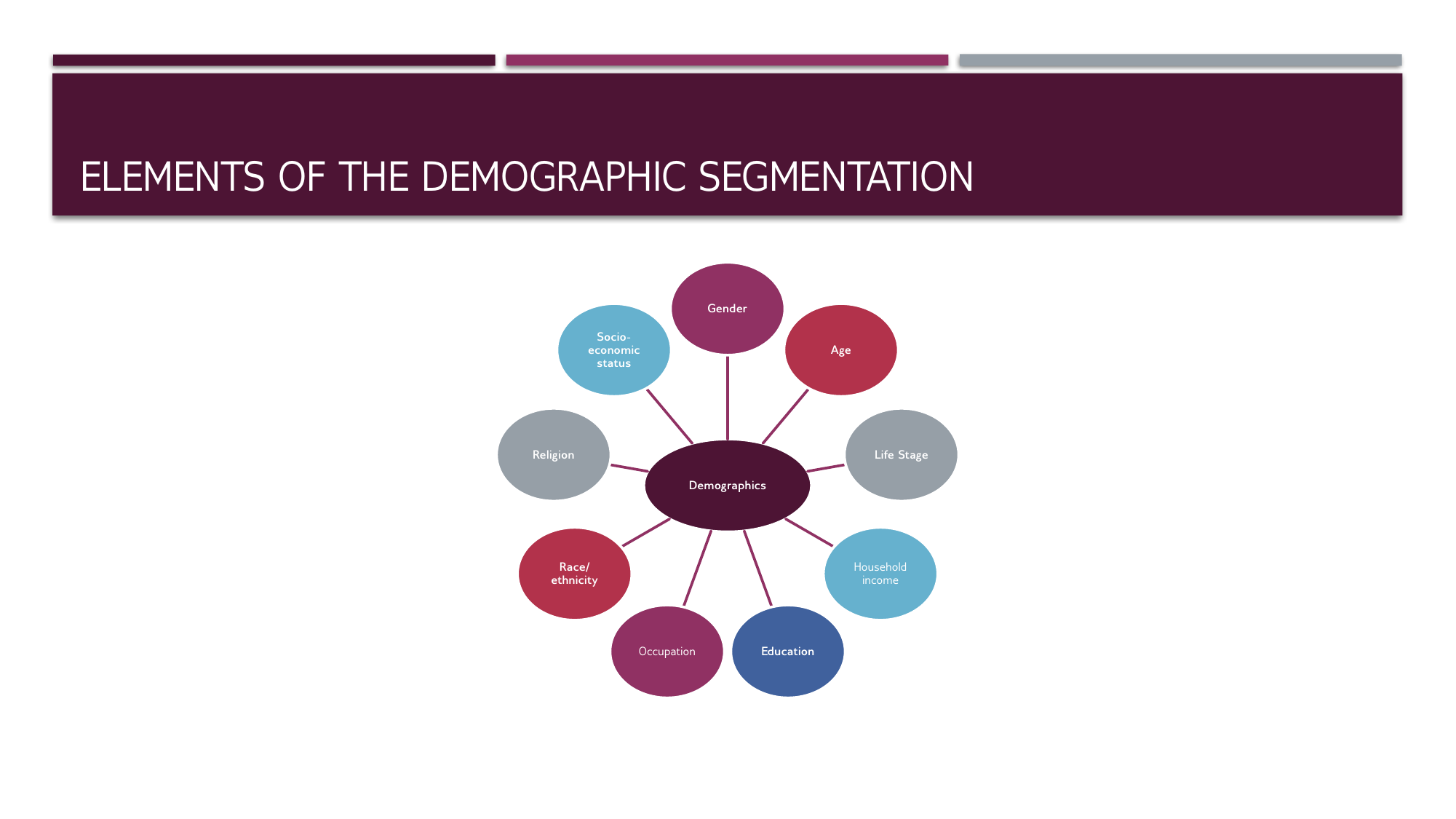

# Elements of the demographic segmentation
Demographics

Gender

Age

Life Stage

Household income

Education

Occupation

Race/
ethnicity

Religion

Socio-economic status